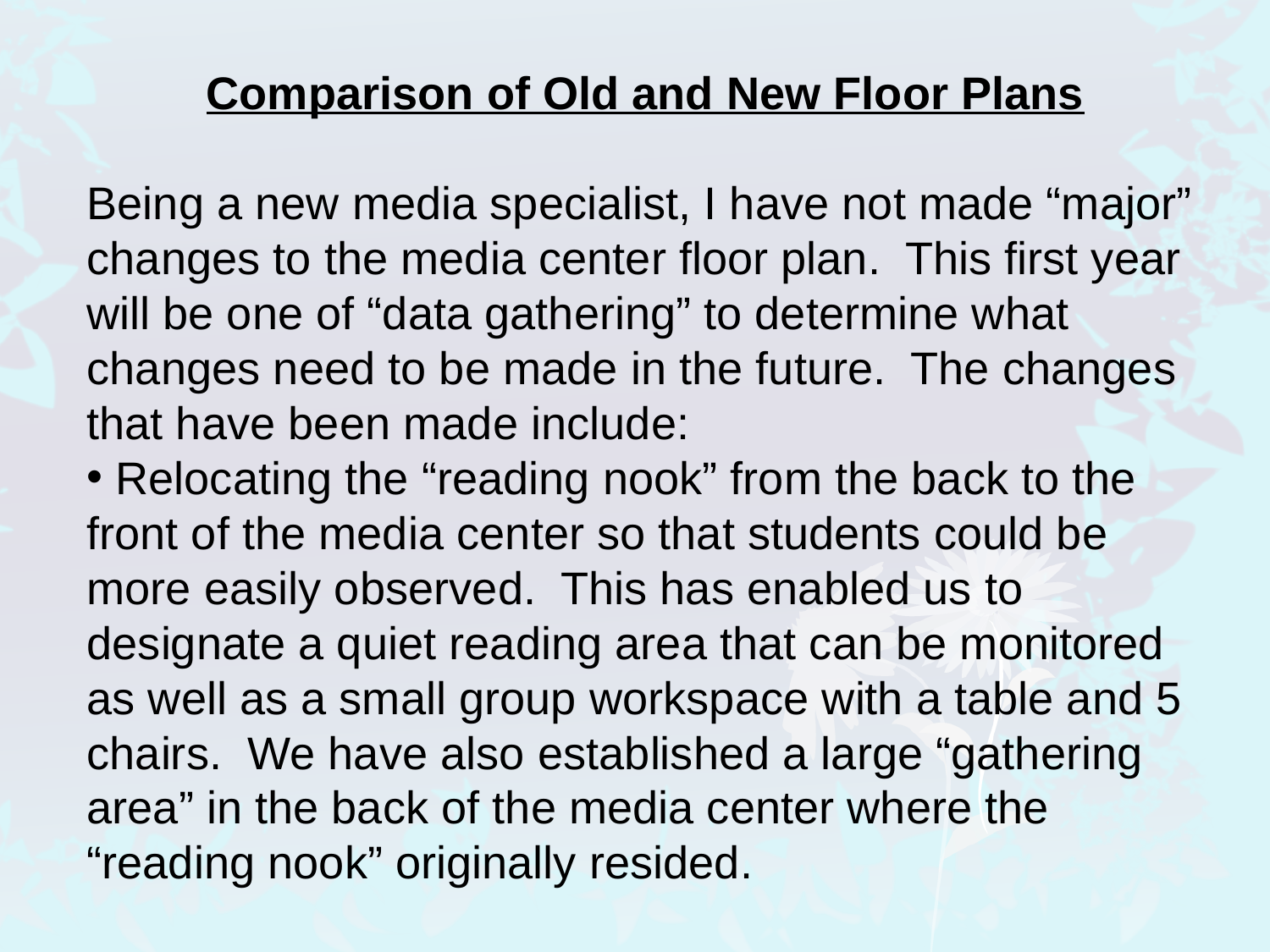

Comparison of Old and New Floor Plans

Being a new media specialist, I have not made “major” changes to the media center floor plan.  This first year will be one of “data gathering” to determine what changes need to be made in the future.  The changes that have been made include:
 Relocating the “reading nook” from the back to the front of the media center so that students could be more easily observed.  This has enabled us to designate a quiet reading area that can be monitored as well as a small group workspace with a table and 5 chairs.  We have also established a large “gathering area” in the back of the media center where the “reading nook” originally resided.